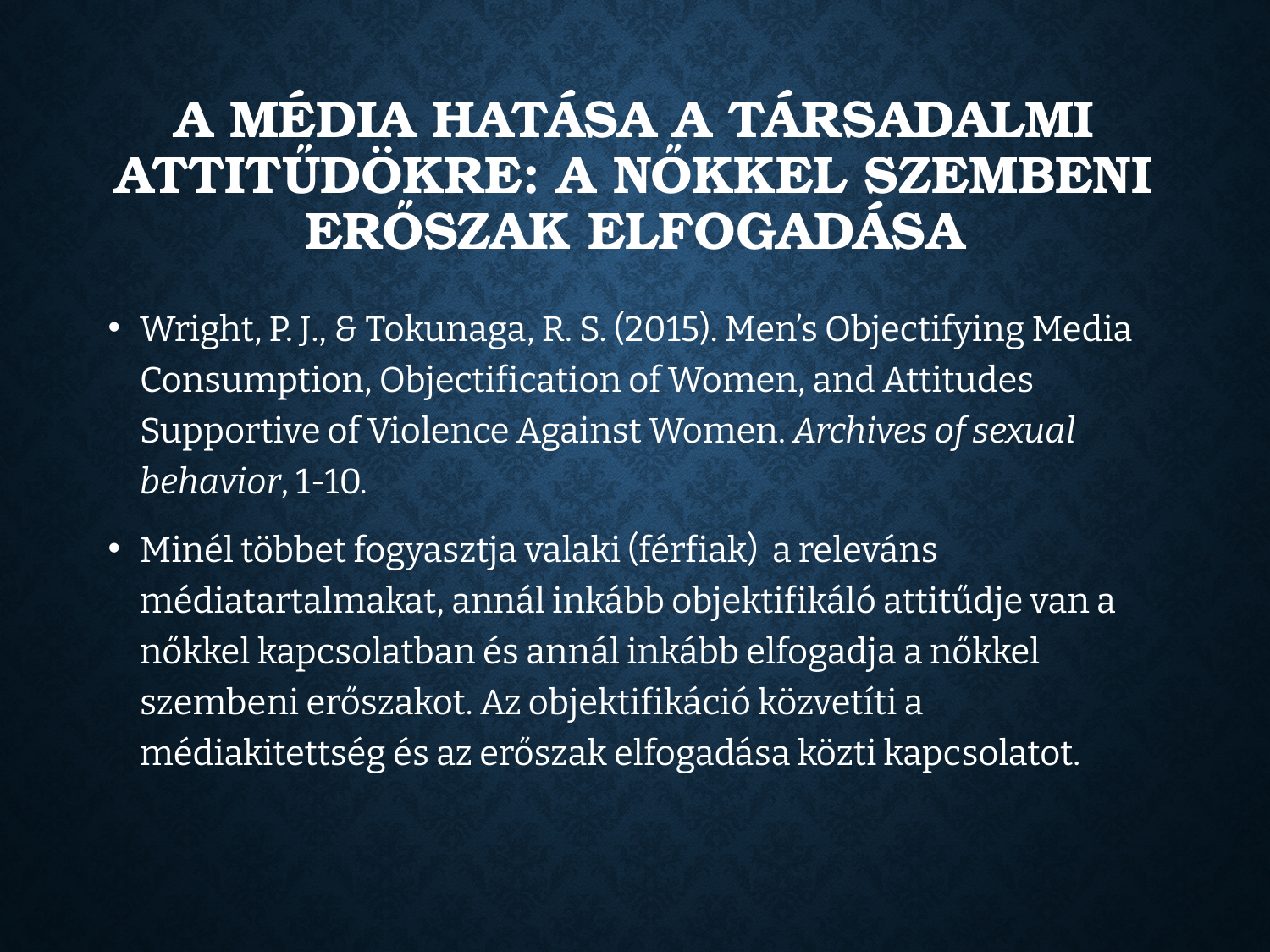

# A Média hatása a társadalmi attitűdökre: a nőkkel szembeni erőszak elfogadása
Wright, P. J., & Tokunaga, R. S. (2015). Men’s Objectifying Media Consumption, Objectification of Women, and Attitudes Supportive of Violence Against Women. Archives of sexual behavior, 1-10.
Minél többet fogyasztja valaki (férfiak)  a releváns  médiatartalmakat, annál inkább objektifikáló attitűdje van a nőkkel kapcsolatban és annál inkább elfogadja a nőkkel szembeni erőszakot. Az objektifikáció közvetíti a médiakitettség és az erőszak elfogadása közti kapcsolatot.